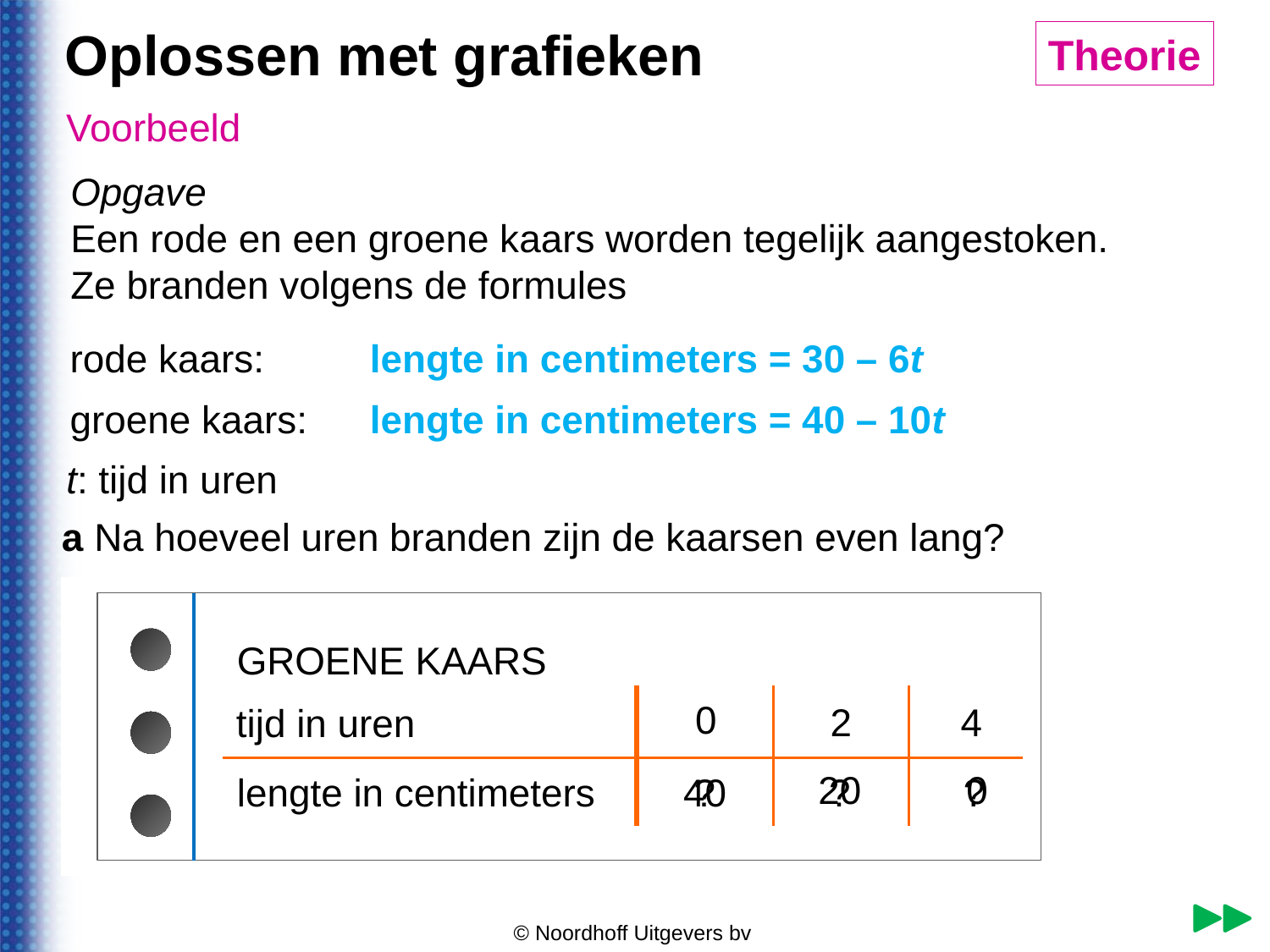

Oplossen met grafieken
Theorie
© Noordhoff Uitgevers bv
Voorbeeld

Opgave
Een rode en een groene kaars worden tegelijk aangestoken.
Ze branden volgens de formules
rode kaars:	lengte in centimeters = 30 – 6t
groene kaars:	lengte in centimeters = 40 – 10t
t: tijd in uren
a Na hoeveel uren branden zijn de kaarsen even lang?

GROENE KAARS
0
4
2
tijd in uren

20
0
40
lengte in centimeters
?
?
?

© Noordhoff Uitgevers bv